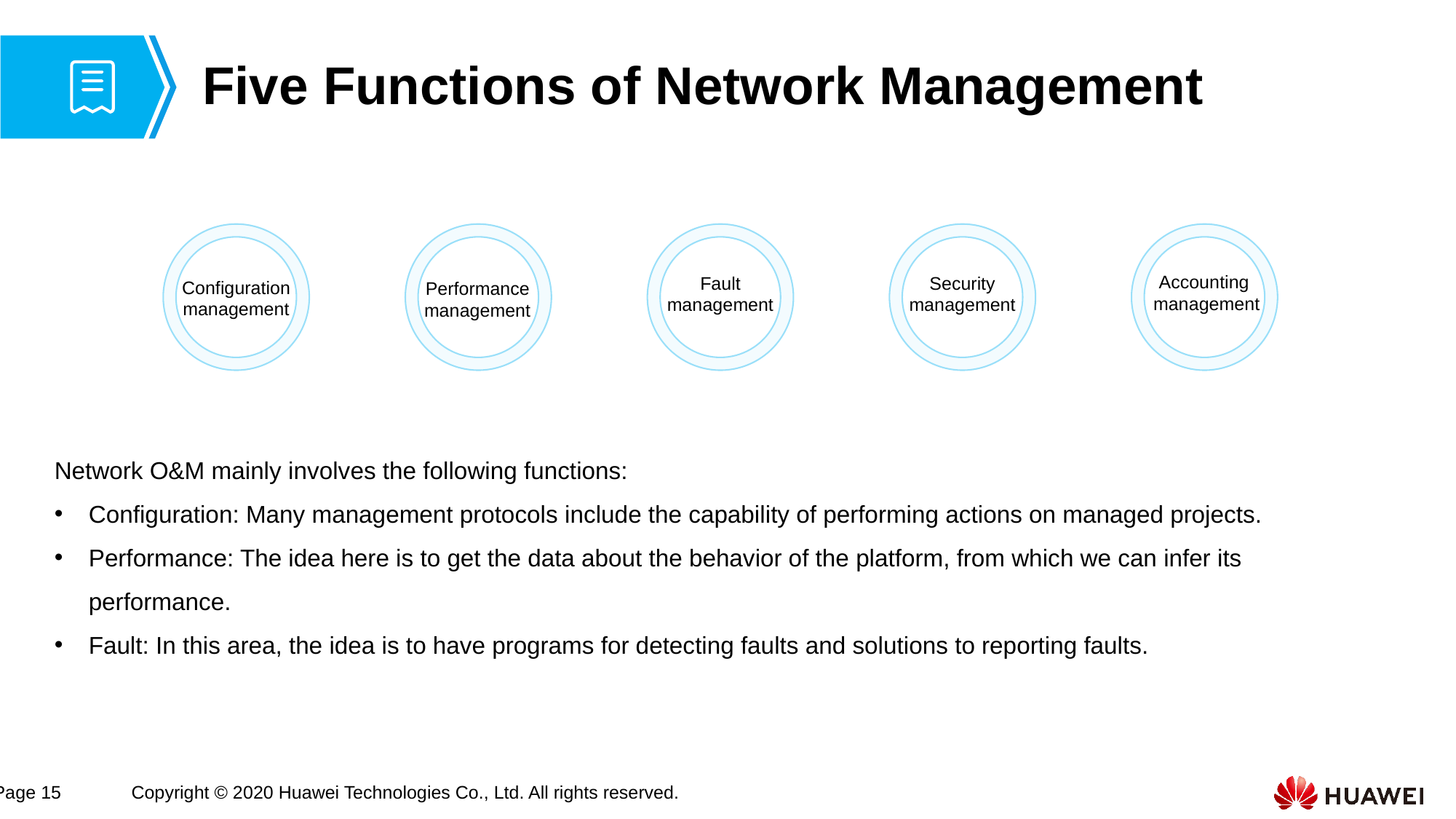

# Five Functions of Network Management

Configuration
management

Performance
management

Fault
management

Security
management

Accounting
management
Network O&M mainly involves the following functions:
Configuration: Many management protocols include the capability of performing actions on managed projects.
Performance: The idea here is to get the data about the behavior of the platform, from which we can infer its performance.
Fault: In this area, the idea is to have programs for detecting faults and solutions to reporting faults.